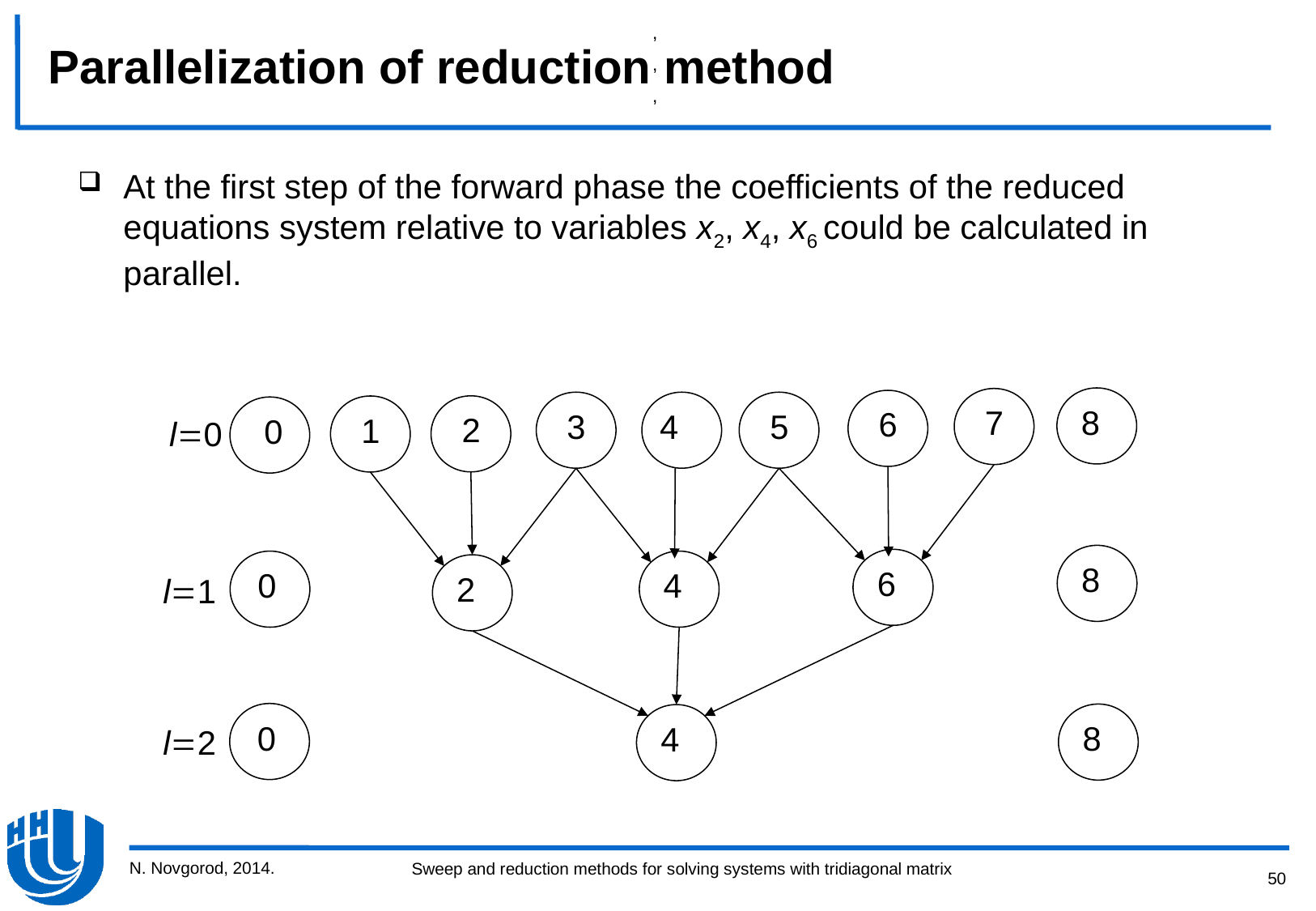

Parallelization of reduction method

,

,
,
At the first step of the forward phase the coefficients of the reduced equations system relative to variables x2, x4, x6 could be calculated in parallel.

8

7

6

3

4

5

2

1

0
l=0

8

6

0

4

2
l=1

0

8

4
l=2
N. Novgorod, 2014.
50
Sweep and reduction methods for solving systems with tridiagonal matrix